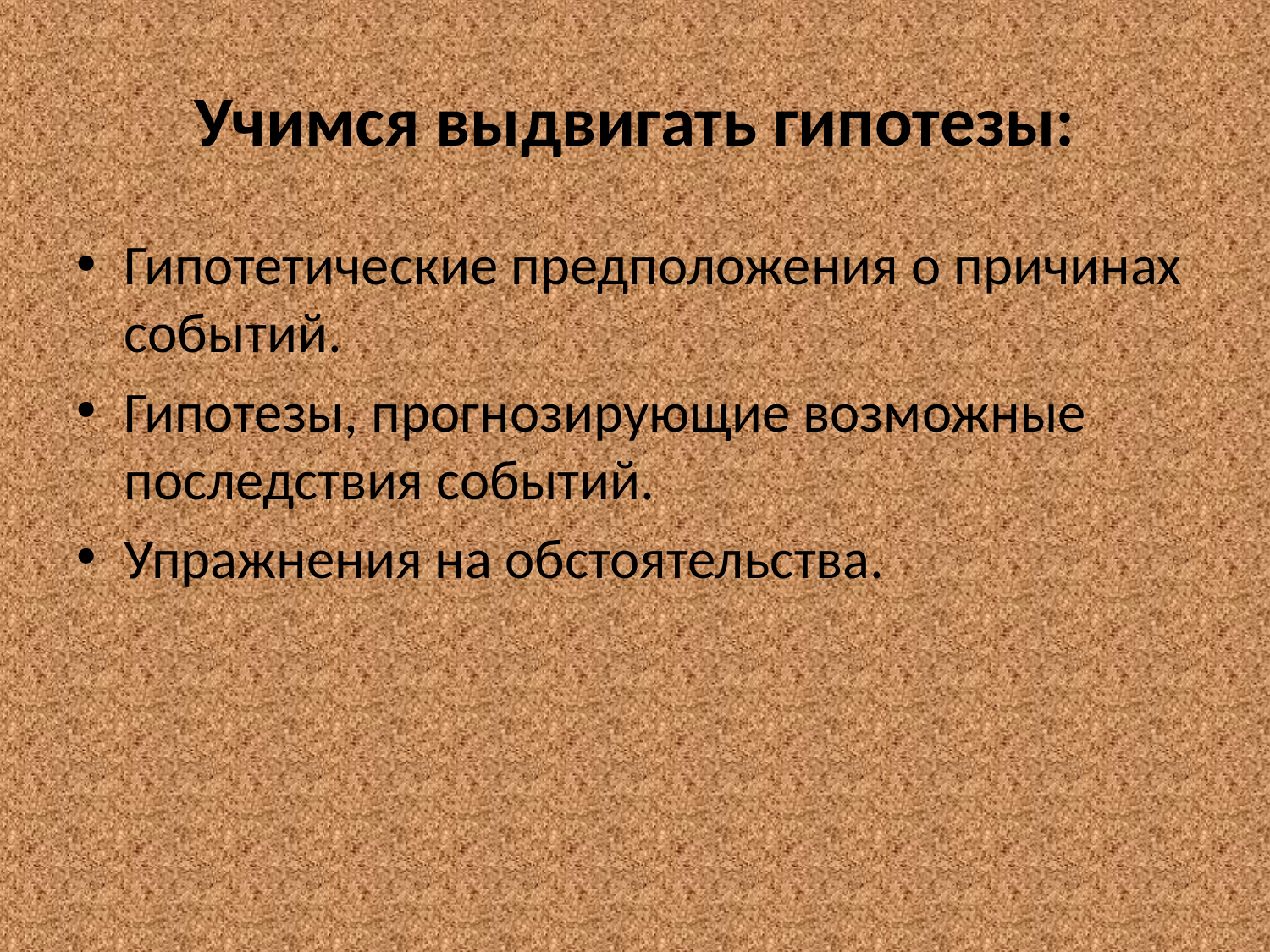

# Учимся выдвигать гипотезы:
Гипотетические предположения о причинах событий.
Гипотезы, прогнозирующие возможные последствия событий.
Упражнения на обстоятельства.